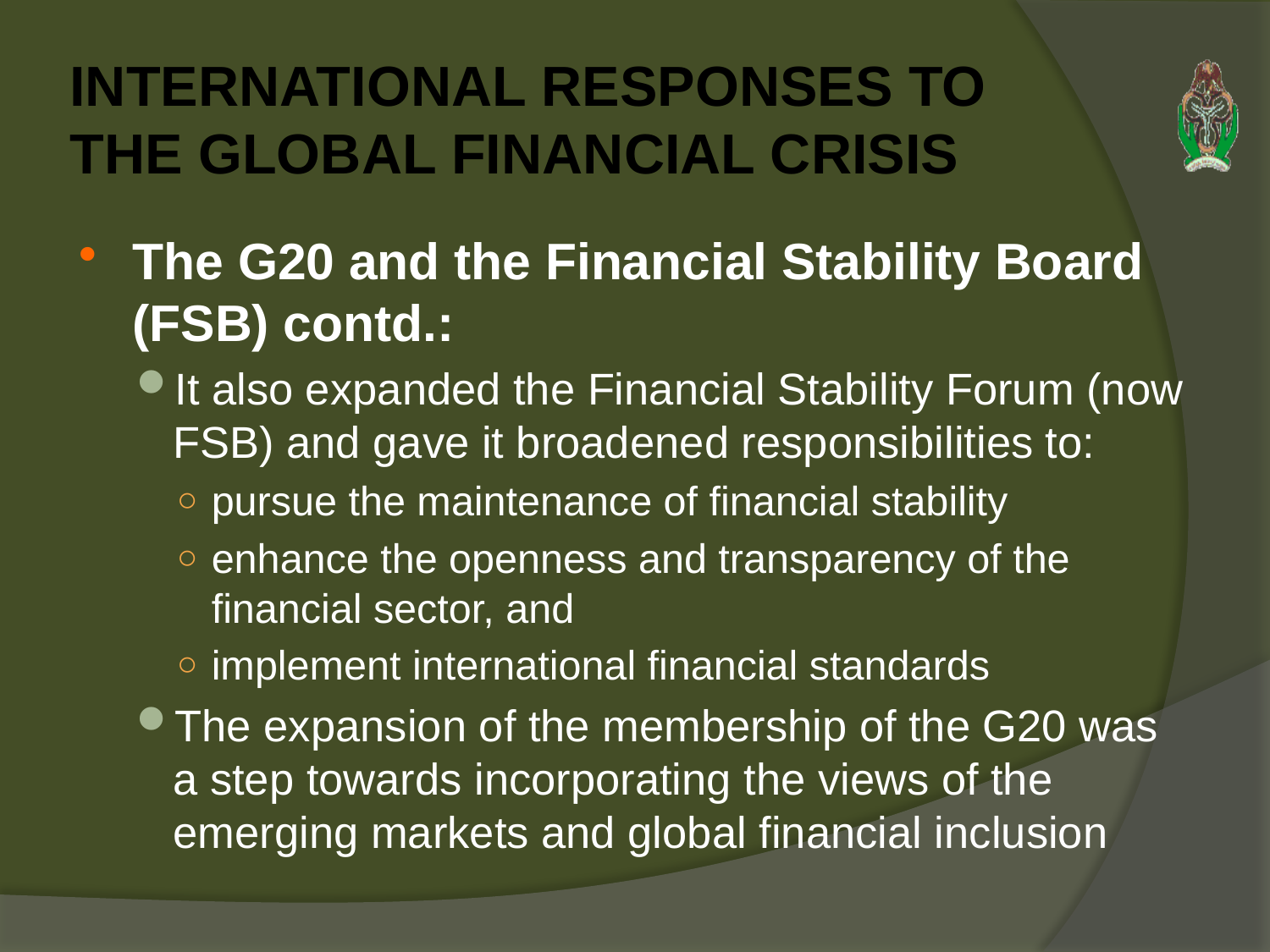

# INTERNATIONAL RESPONSES TO THE GLOBAL FINANCIAL CRISIS
The G20 and the Financial Stability Board (FSB) contd.:
It also expanded the Financial Stability Forum (now FSB) and gave it broadened responsibilities to:
pursue the maintenance of financial stability
enhance the openness and transparency of the financial sector, and
implement international financial standards
The expansion of the membership of the G20 was a step towards incorporating the views of the emerging markets and global financial inclusion